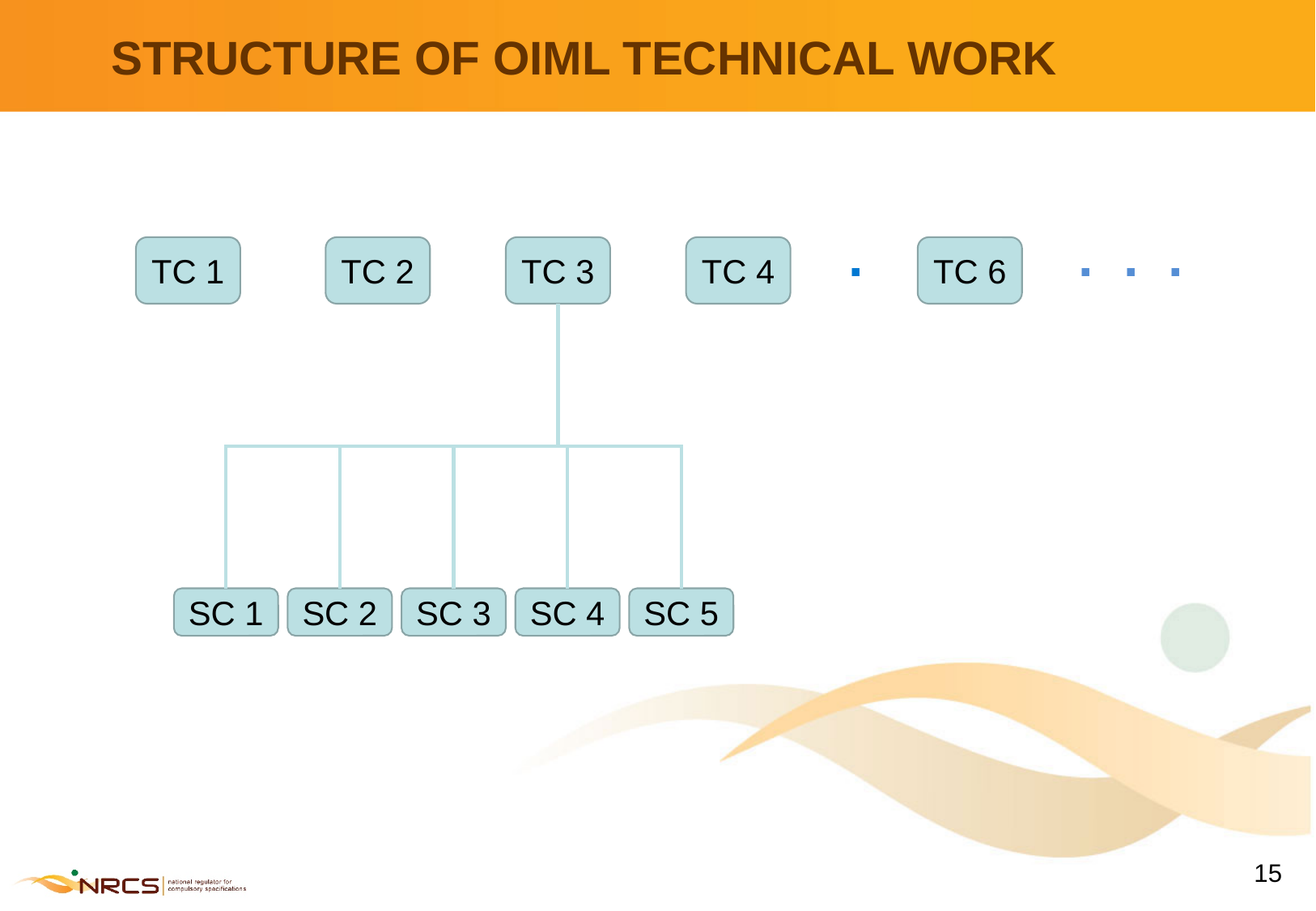

# STRUCTURE OF OIML TECHNICAL WORK
.
   .  .  .
TC 1
TC 2
TC 3
TC 4
TC 6
SC 1
SC 2
SC 3
SC 4
SC 5
15